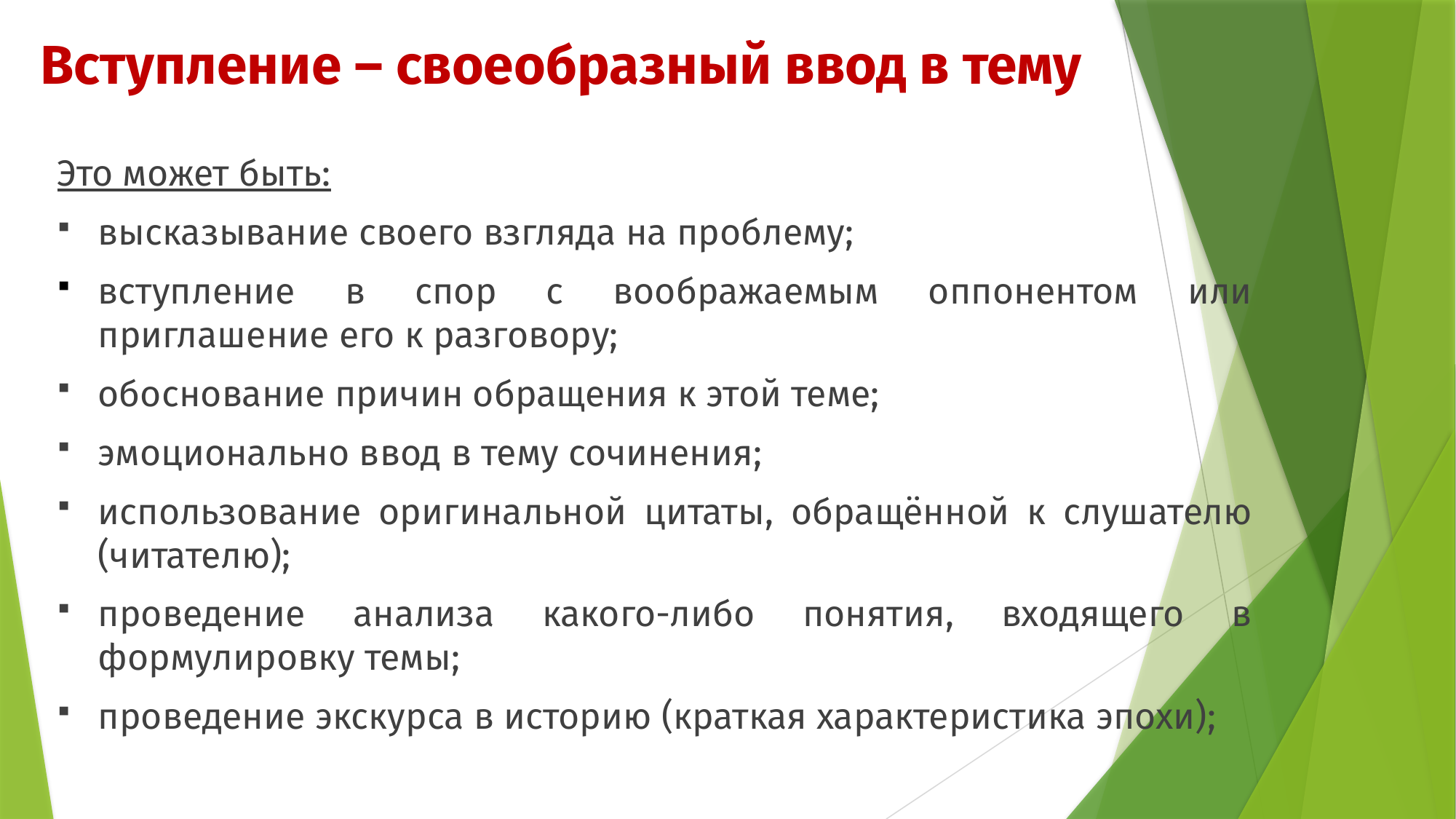

# Вступление – своеобразный ввод в тему
Это может быть:
высказывание своего взгляда на проблему;
вступление в спор с воображаемым оппонентом или приглашение его к разговору;
обоснование причин обращения к этой теме;
эмоционально ввод в тему сочинения;
использование оригинальной цитаты, обращённой к слушателю (читателю);
проведение анализа какого-либо понятия, входящего в формулировку темы;
проведение экскурса в историю (краткая характеристика эпохи);